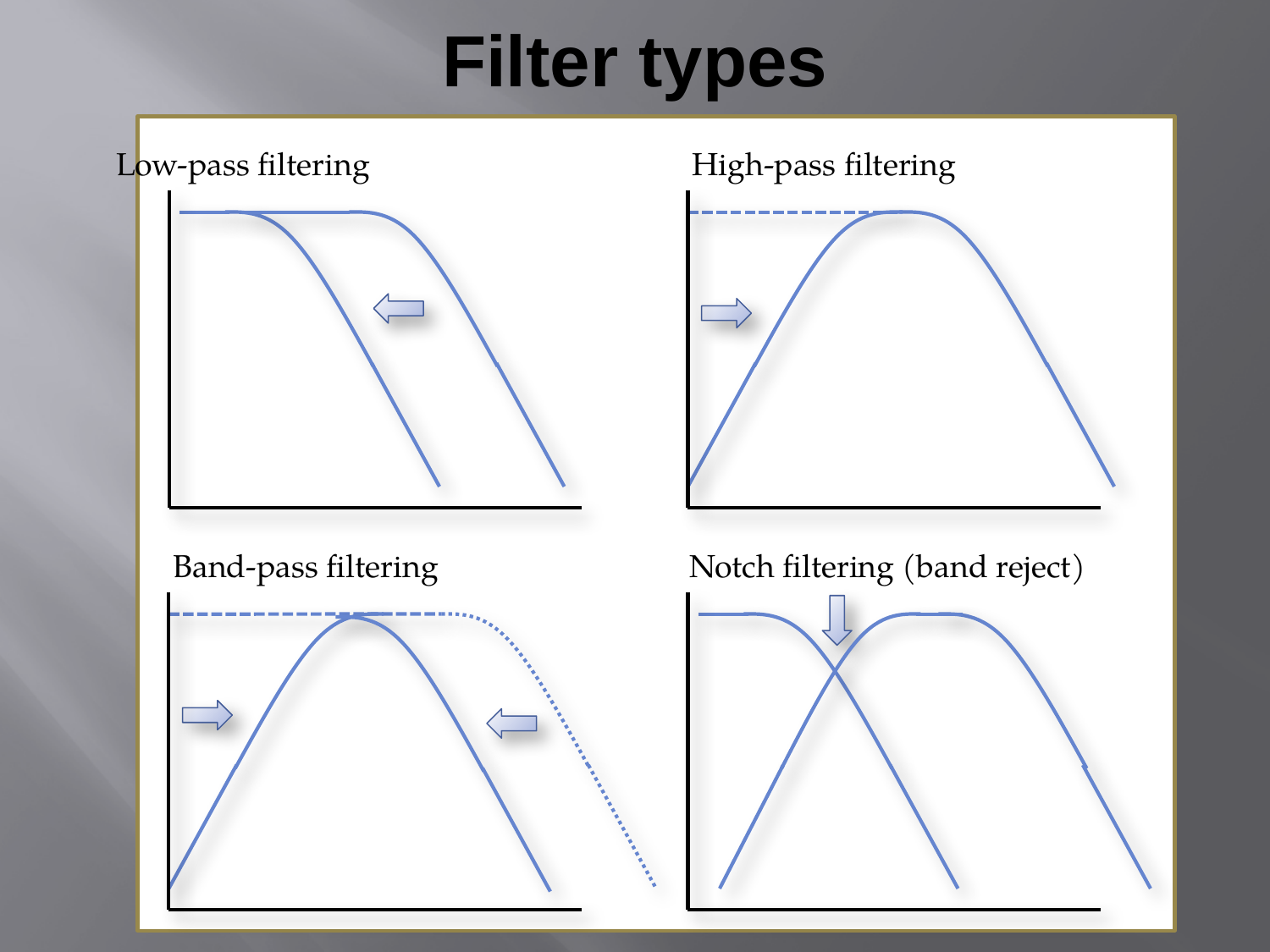

# Filter types

Low-pass filtering
High-pass filtering

Band-pass filtering
Notch filtering (band reject)